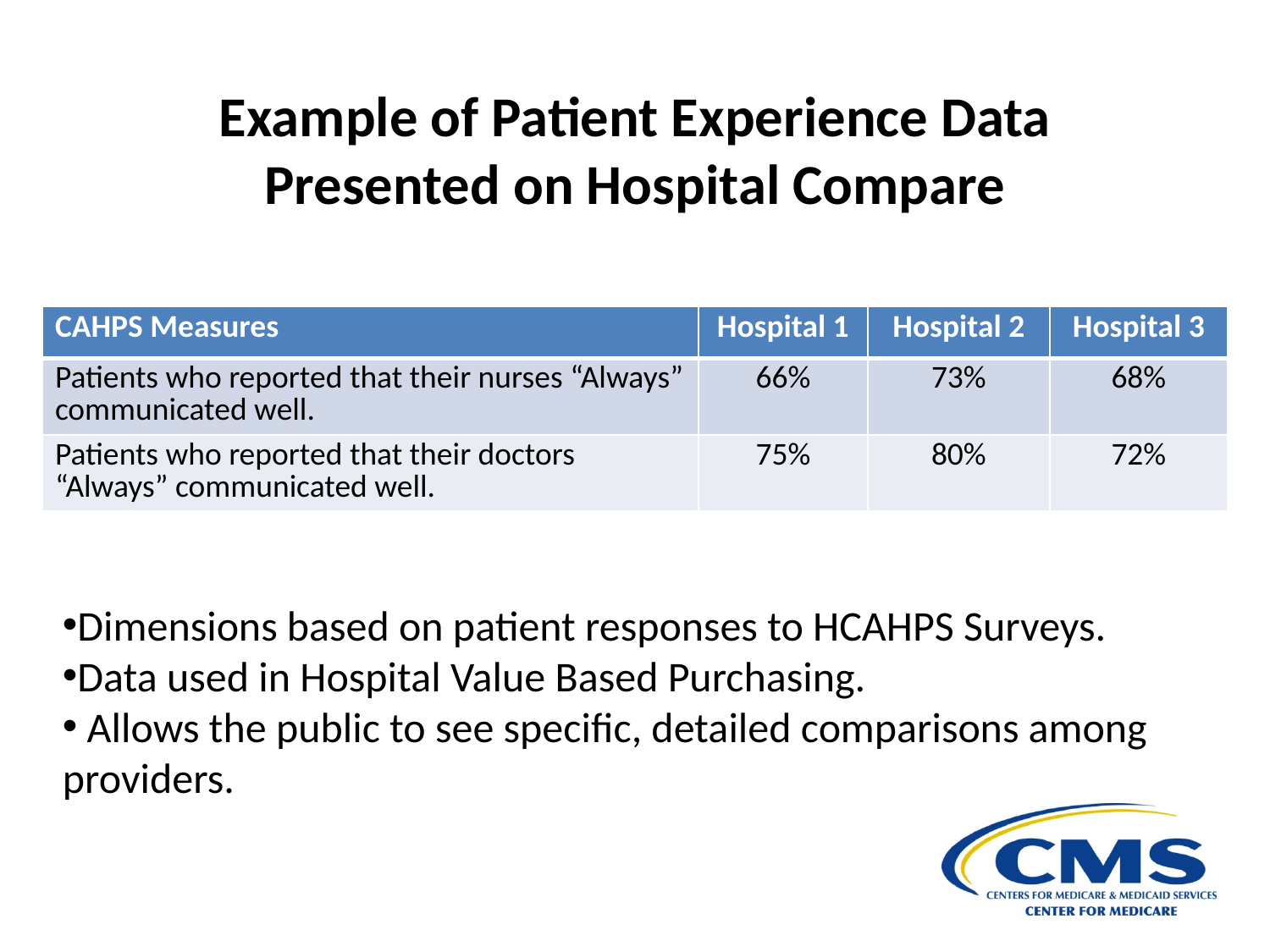

Example of Patient Experience Data Presented on Hospital Compare
| CAHPS Measures | Hospital 1 | Hospital 2 | Hospital 3 |
| --- | --- | --- | --- |
| Patients who reported that their nurses “Always” communicated well. | 66% | 73% | 68% |
| Patients who reported that their doctors “Always” communicated well. | 75% | 80% | 72% |
Dimensions based on patient responses to HCAHPS Surveys.
Data used in Hospital Value Based Purchasing.
 Allows the public to see specific, detailed comparisons among providers.